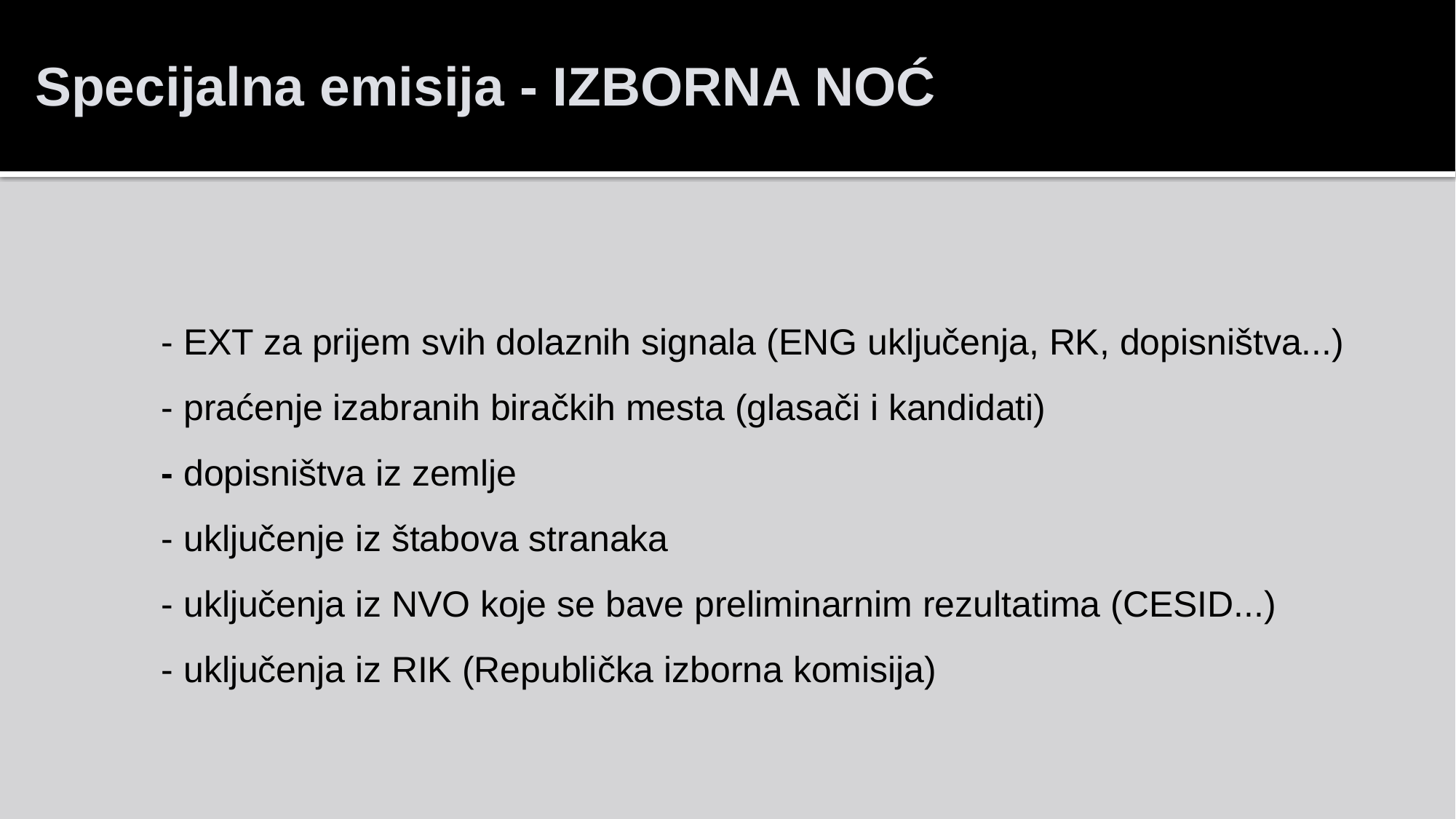

# Specijalna emisija - IZBORNA NOĆ
	- EXT za prijem svih dolaznih signala (ENG uključenja, RK, dopisništva...)
	- praćenje izabranih biračkih mesta (glasači i kandidati)
	- dopisništva iz zemlje
	- uključenje iz štabova stranaka
	- uključenja iz NVO koje se bave preliminarnim rezultatima (CESID...)
	- uključenja iz RIK (Republička izborna komisija)